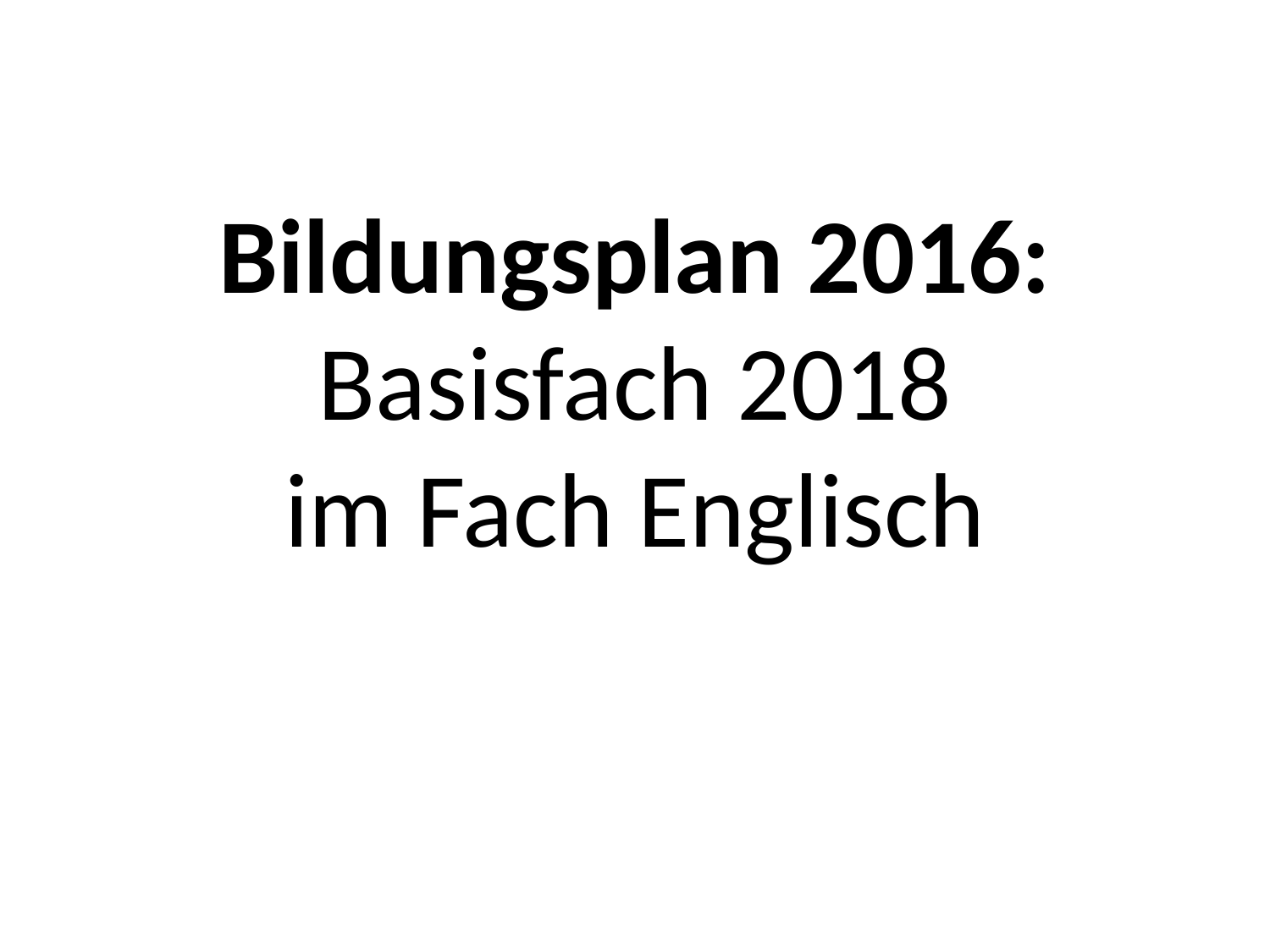

Bildungsplan 2016:
 Basisfach 2018
im Fach Englisch